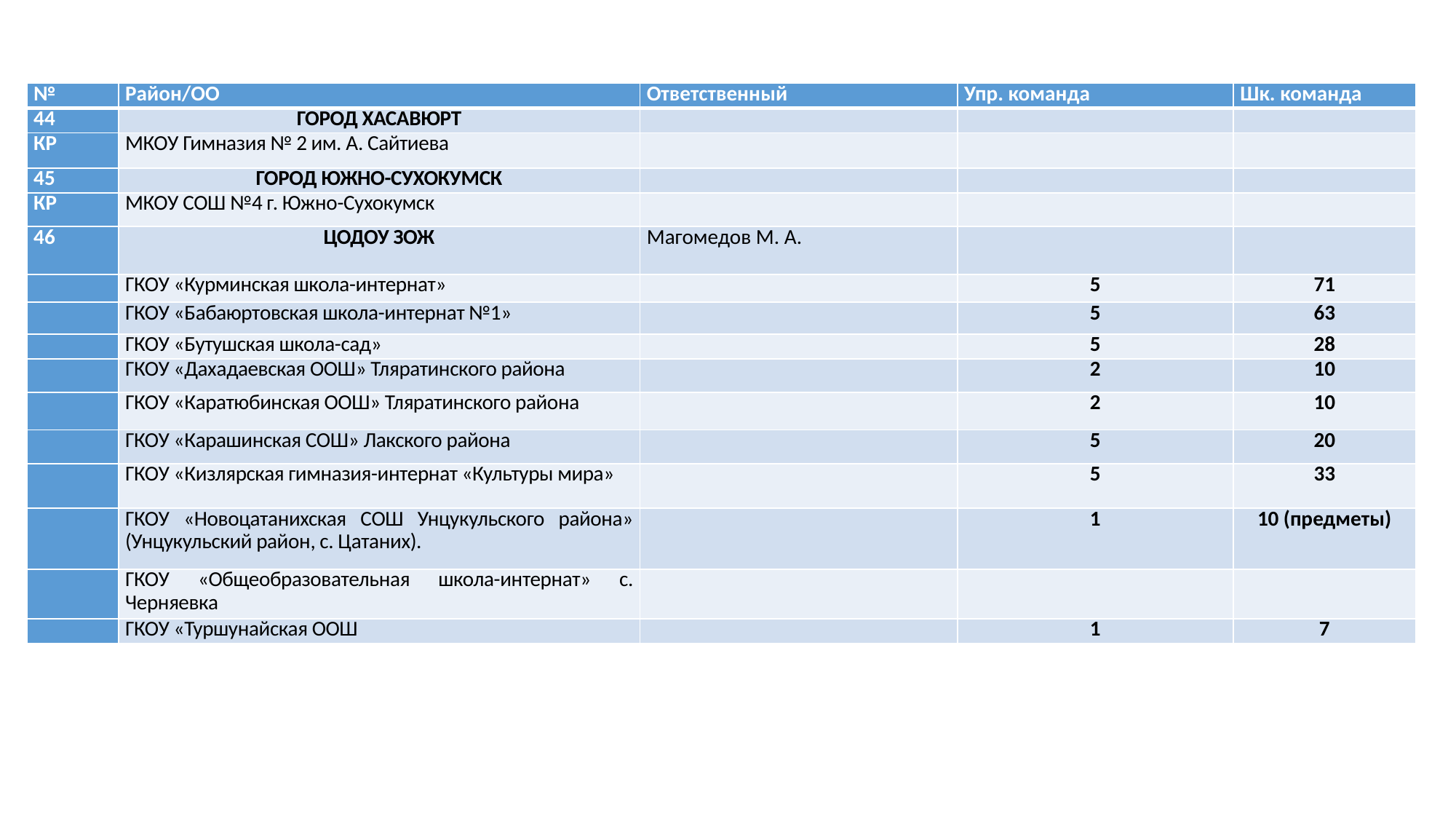

| № | Район/ОО | Ответственный | Упр. команда | Шк. команда |
| --- | --- | --- | --- | --- |
| 44 | ГОРОД ХАСАВЮРТ |  |  |  |
| КР | МКОУ Гимназия № 2 им. А. Сайтиева |  |  |  |
| 45 | ГОРОД ЮЖНО-СУХОКУМСК |  |  |  |
| КР | МКОУ СОШ №4 г. Южно-Сухокумск |  |  |  |
| 46 | ЦОДОУ ЗОЖ | Магомедов М. А. |  |  |
|  | ГКОУ «Курминская школа-интернат» |  | 5 | 71 |
|  | ГКОУ «Бабаюртовская школа-интернат №1» |  | 5 | 63 |
|  | ГКОУ «Бутушская школа-сад» |  | 5 | 28 |
|  | ГКОУ «Дахадаевская ООШ» Тляратинского района |  | 2 | 10 |
|  | ГКОУ «Каратюбинская ООШ» Тляратинского района |  | 2 | 10 |
|  | ГКОУ «Карашинская СОШ» Лакского района |  | 5 | 20 |
|  | ГКОУ «Кизлярская гимназия-интернат «Культуры мира» |  | 5 | 33 |
|  | ГКОУ «Новоцатанихская СОШ Унцукульского района» (Унцукульский район, с. Цатаних). |  | 1 | 10 (предметы) |
|  | ГКОУ «Общеобразовательная школа-интернат» с. Черняевка |  |  |  |
|  | ГКОУ «Туршунайская ООШ |  | 1 | 7 |